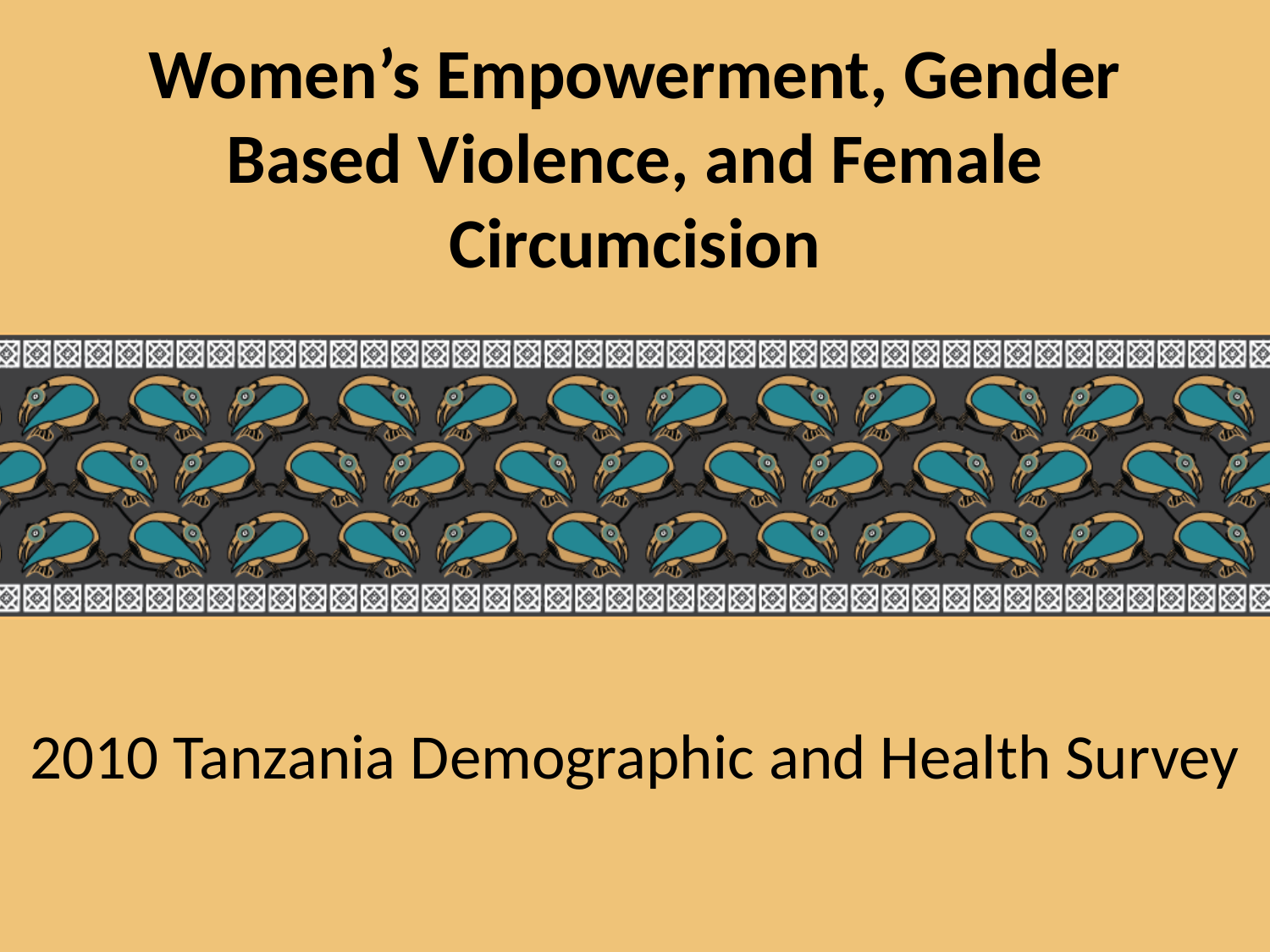

Women’s Empowerment, Gender Based Violence, and Female Circumcision